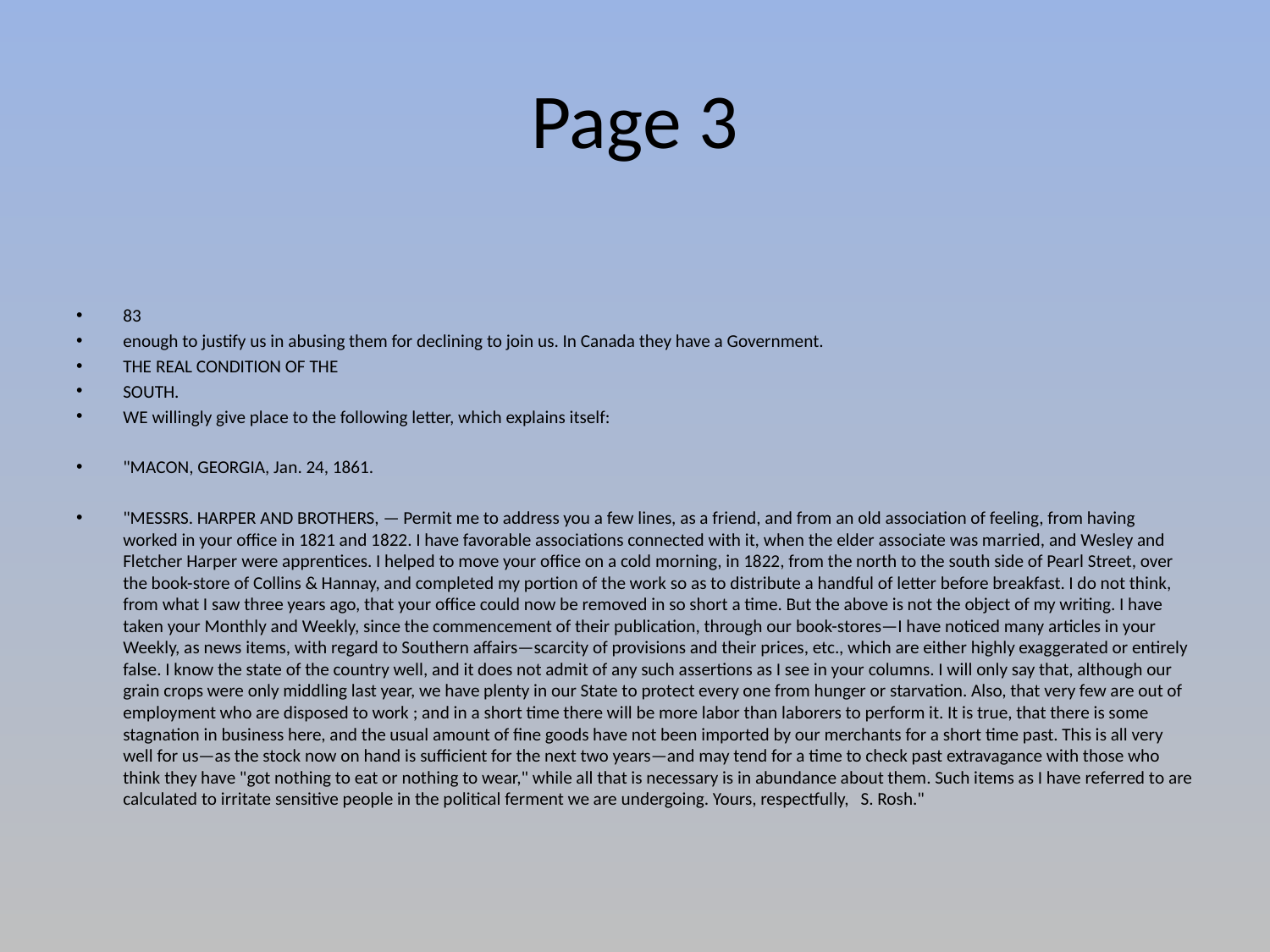

# Page 3

83
enough to justify us in abusing them for declining to join us. In Canada they have a Government.
THE REAL CONDITION OF THE
SOUTH.
WE willingly give place to the following letter, which explains itself:

"MACON, GEORGIA, Jan. 24, 1861.

"MESSRS. HARPER AND BROTHERS, — Permit me to address you a few lines, as a friend, and from an old association of feeling, from having worked in your office in 1821 and 1822. I have favorable associations connected with it, when the elder associate was married, and Wesley and Fletcher Harper were apprentices. I helped to move your office on a cold morning, in 1822, from the north to the south side of Pearl Street, over the book-store of Collins & Hannay, and completed my portion of the work so as to distribute a handful of letter before breakfast. I do not think, from what I saw three years ago, that your office could now be removed in so short a time. But the above is not the object of my writing. I have taken your Monthly and Weekly, since the commencement of their publication, through our book-stores—I have noticed many articles in your Weekly, as news items, with regard to Southern affairs—scarcity of provisions and their prices, etc., which are either highly exaggerated or entirely false. I know the state of the country well, and it does not admit of any such assertions as I see in your columns. I will only say that, although our grain crops were only middling last year, we have plenty in our State to protect every one from hunger or starvation. Also, that very few are out of employment who are disposed to work ; and in a short time there will be more labor than laborers to perform it. It is true, that there is some stagnation in business here, and the usual amount of fine goods have not been imported by our merchants for a short time past. This is all very well for us—as the stock now on hand is sufficient for the next two years—and may tend for a time to check past extravagance with those who think they have "got nothing to eat or nothing to wear," while all that is necessary is in abundance about them. Such items as I have referred to are calculated to irritate sensitive people in the political ferment we are undergoing. Yours, respectfully,   S. Rosh."